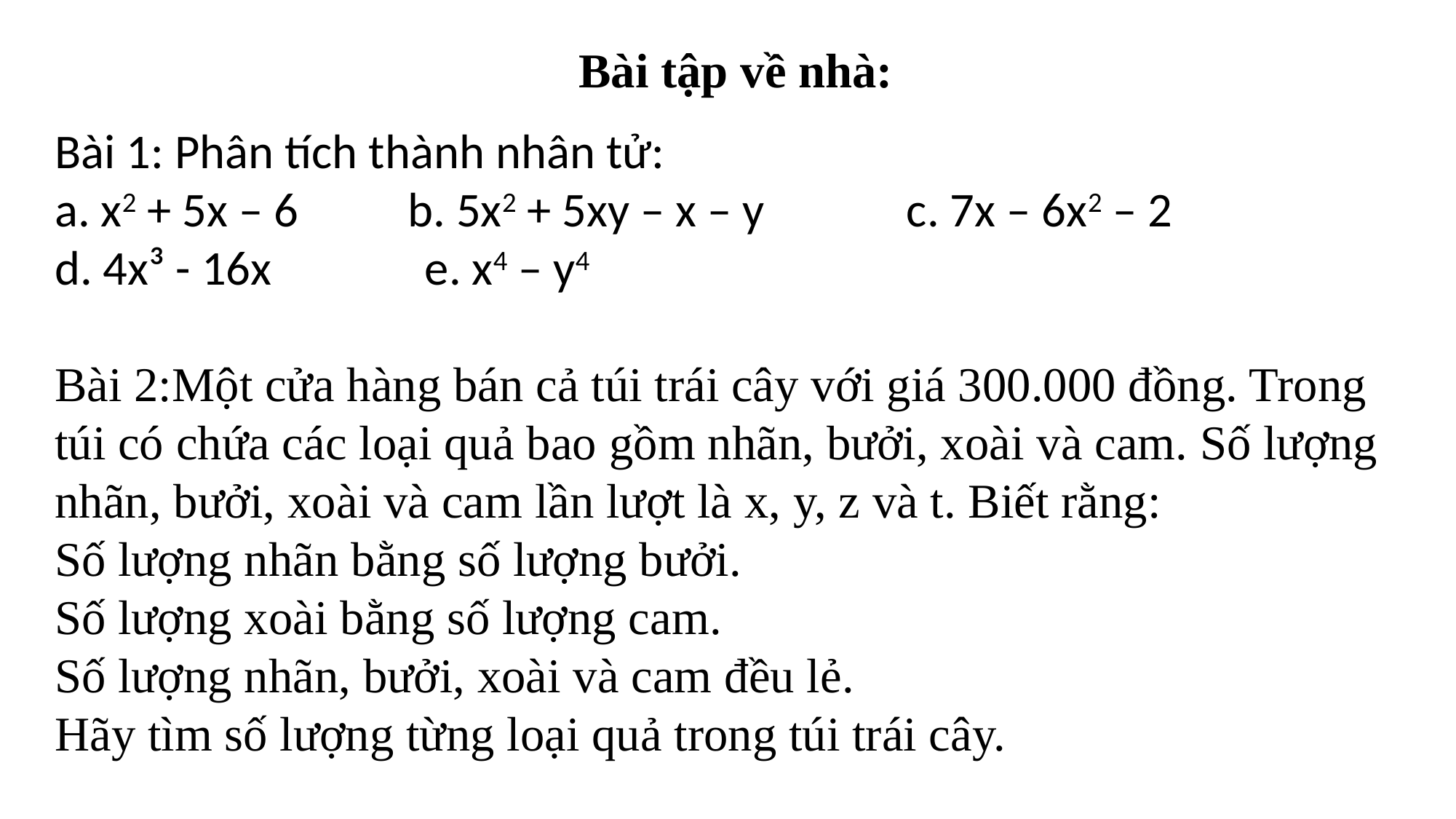

Bài tập về nhà:
Bài 1: Phân tích thành nhân tử:
a. x2 + 5x – 6          b. 5x2 + 5xy – x – y             c. 7x – 6x2 – 2
d. 4x³ - 16x              e. x4 – y4

Bài 2:Một cửa hàng bán cả túi trái cây với giá 300.000 đồng. Trong túi có chứa các loại quả bao gồm nhãn, bưởi, xoài và cam. Số lượng nhãn, bưởi, xoài và cam lần lượt là x, y, z và t. Biết rằng:
Số lượng nhãn bằng số lượng bưởi.
Số lượng xoài bằng số lượng cam.
Số lượng nhãn, bưởi, xoài và cam đều lẻ.
Hãy tìm số lượng từng loại quả trong túi trái cây.